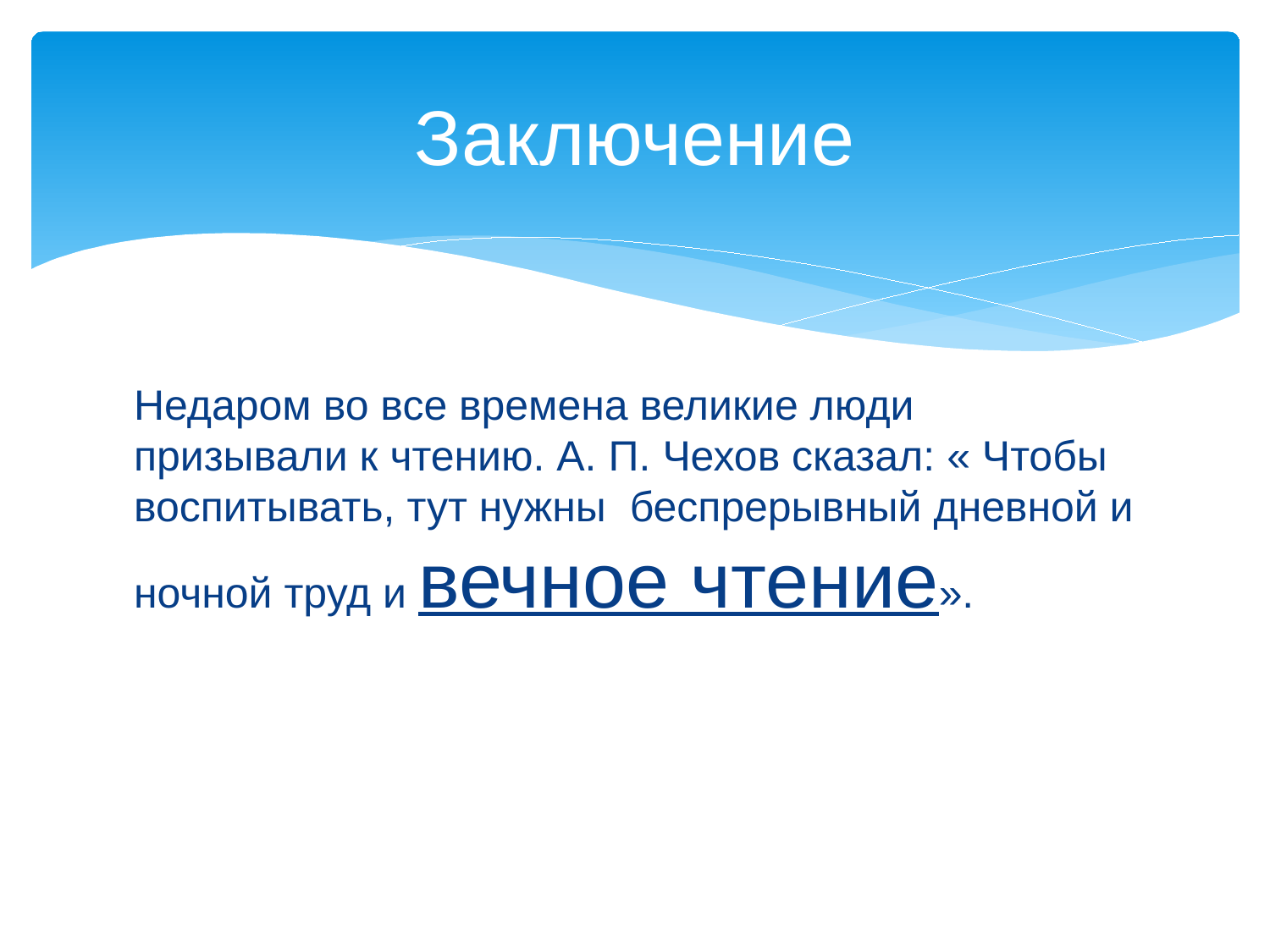

# Заключение
Недаром во все времена великие люди призывали к чтению. А. П. Чехов сказал: « Чтобы воспитывать, тут нужны  беспрерывный дневной и ночной труд и вечное чтение».